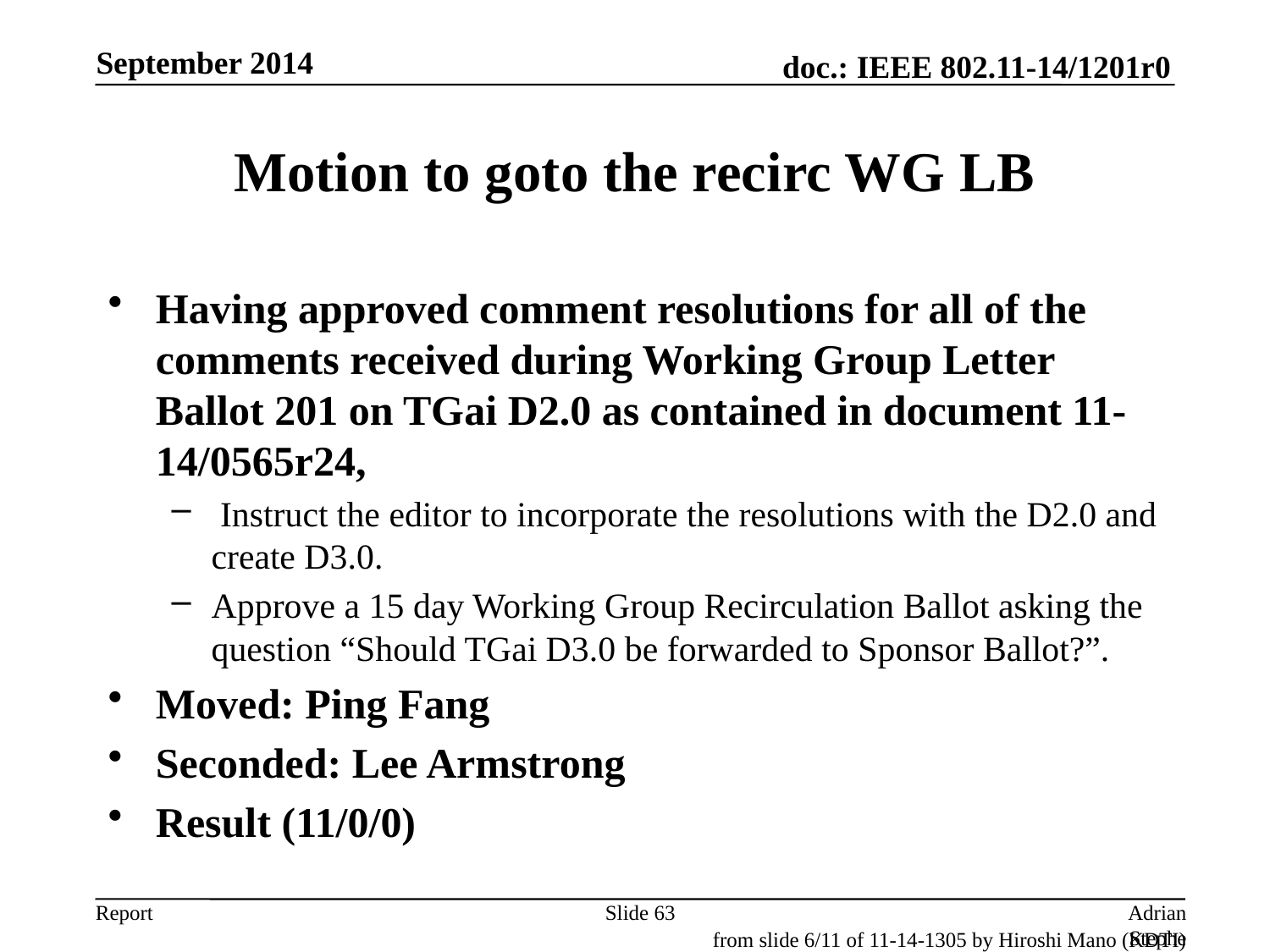

September 2014
# Motion to goto the recirc WG LB
Having approved comment resolutions for all of the comments received during Working Group Letter Ballot 201 on TGai D2.0 as contained in document 11-14/0565r24,
 Instruct the editor to incorporate the resolutions with the D2.0 and create D3.0.
Approve a 15 day Working Group Recirculation Ballot asking the question “Should TGai D3.0 be forwarded to Sponsor Ballot?”.
Moved: Ping Fang
Seconded: Lee Armstrong
Result (11/0/0)

Slide 63
Adrian Stephens, Intel Corporation
from slide 6/11 of 11-14-1305 by Hiroshi Mano (KDTI)